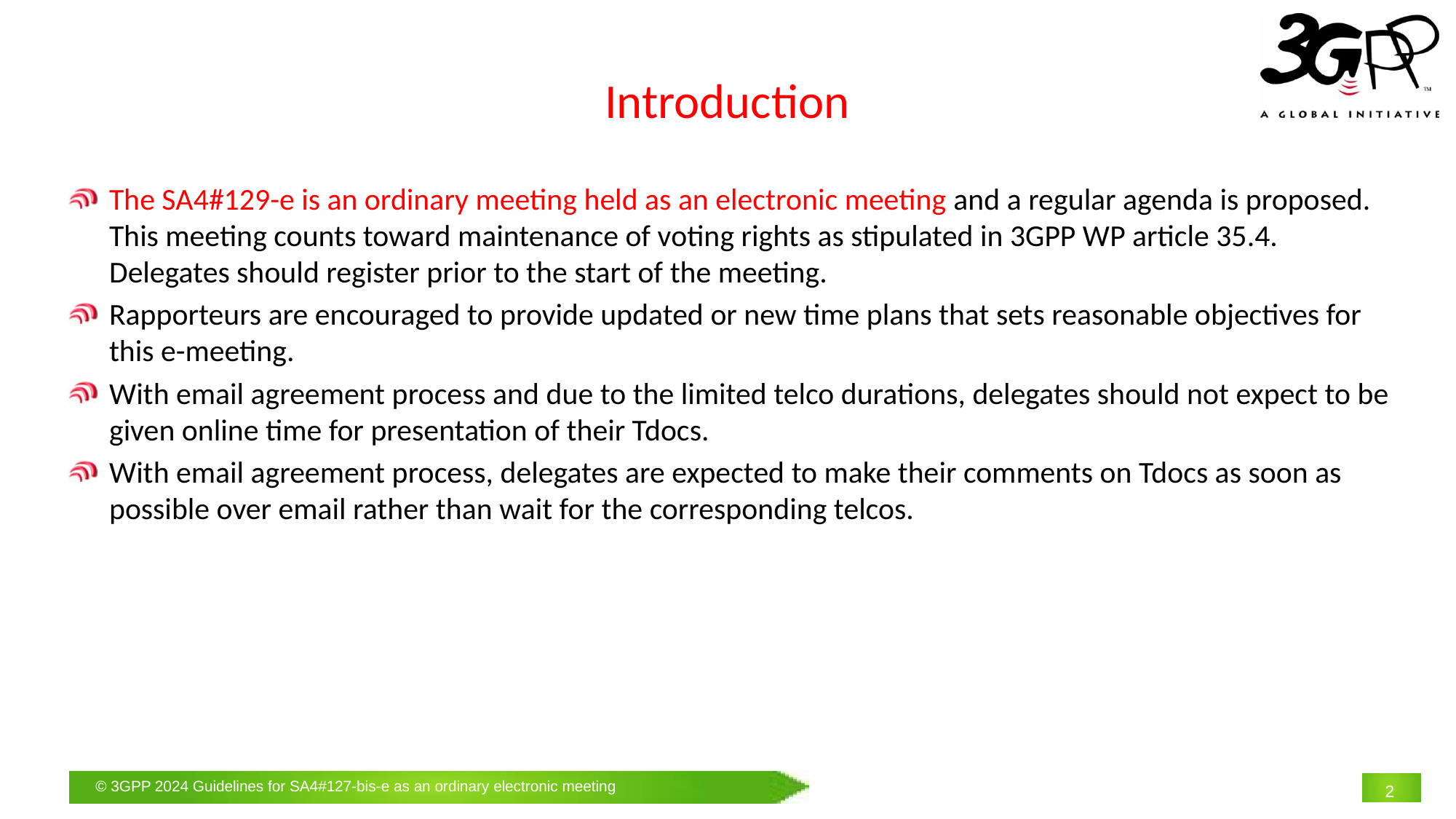

# Introduction
The SA4#129-e is an ordinary meeting held as an electronic meeting and a regular agenda is proposed. This meeting counts toward maintenance of voting rights as stipulated in 3GPP WP article 35.4. Delegates should register prior to the start of the meeting.
Rapporteurs are encouraged to provide updated or new time plans that sets reasonable objectives for this e-meeting.
With email agreement process and due to the limited telco durations, delegates should not expect to be given online time for presentation of their Tdocs.
With email agreement process, delegates are expected to make their comments on Tdocs as soon as possible over email rather than wait for the corresponding telcos.

2